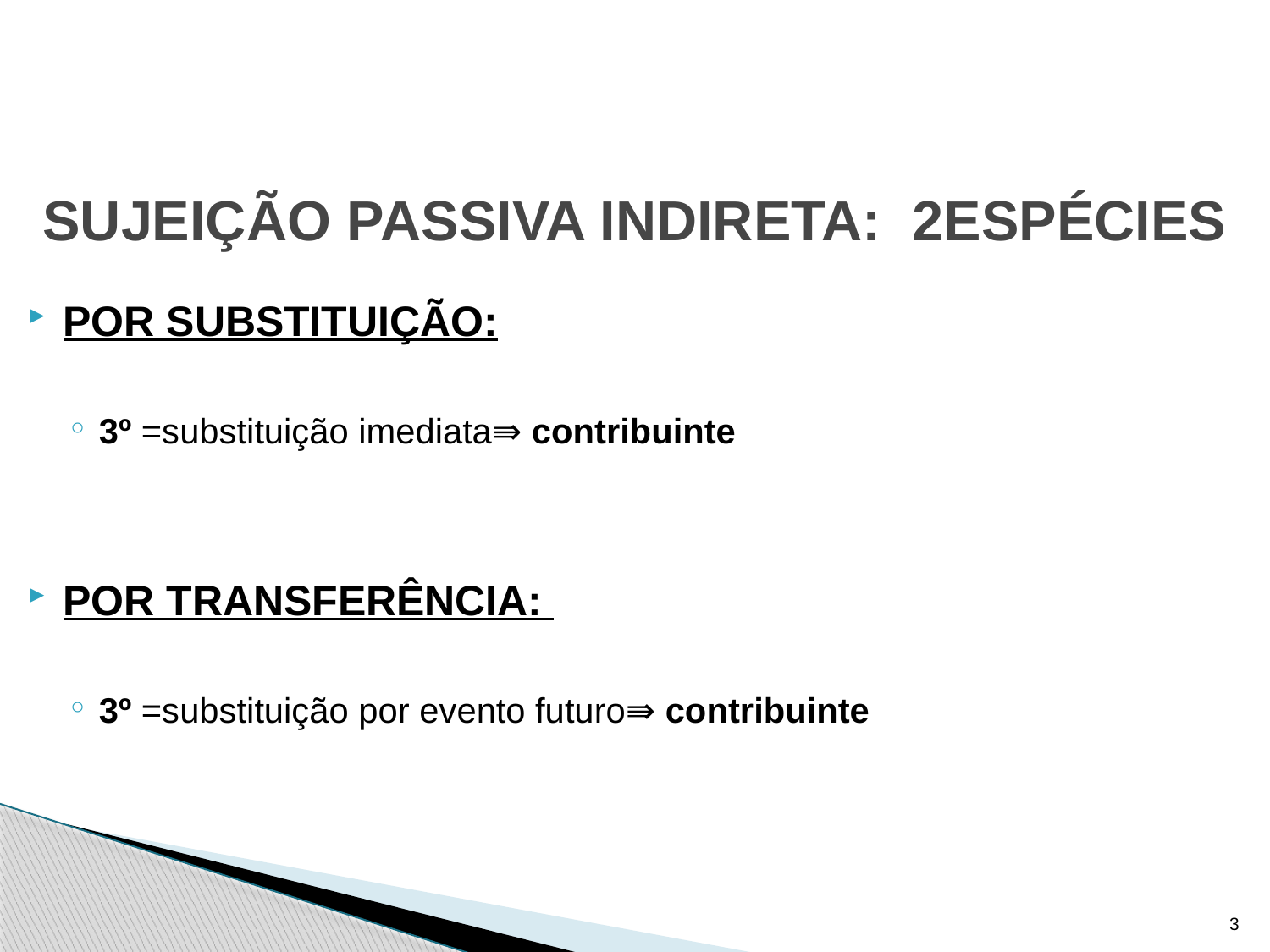

# SUJEIÇÃO PASSIVA INDIRETA:  2ESPÉCIES
POR SUBSTITUIÇÃO:

3º =substituição imediata⇛ contribuinte

POR TRANSFERÊNCIA:

3º =substituição por evento futuro⇛ contribuinte

3